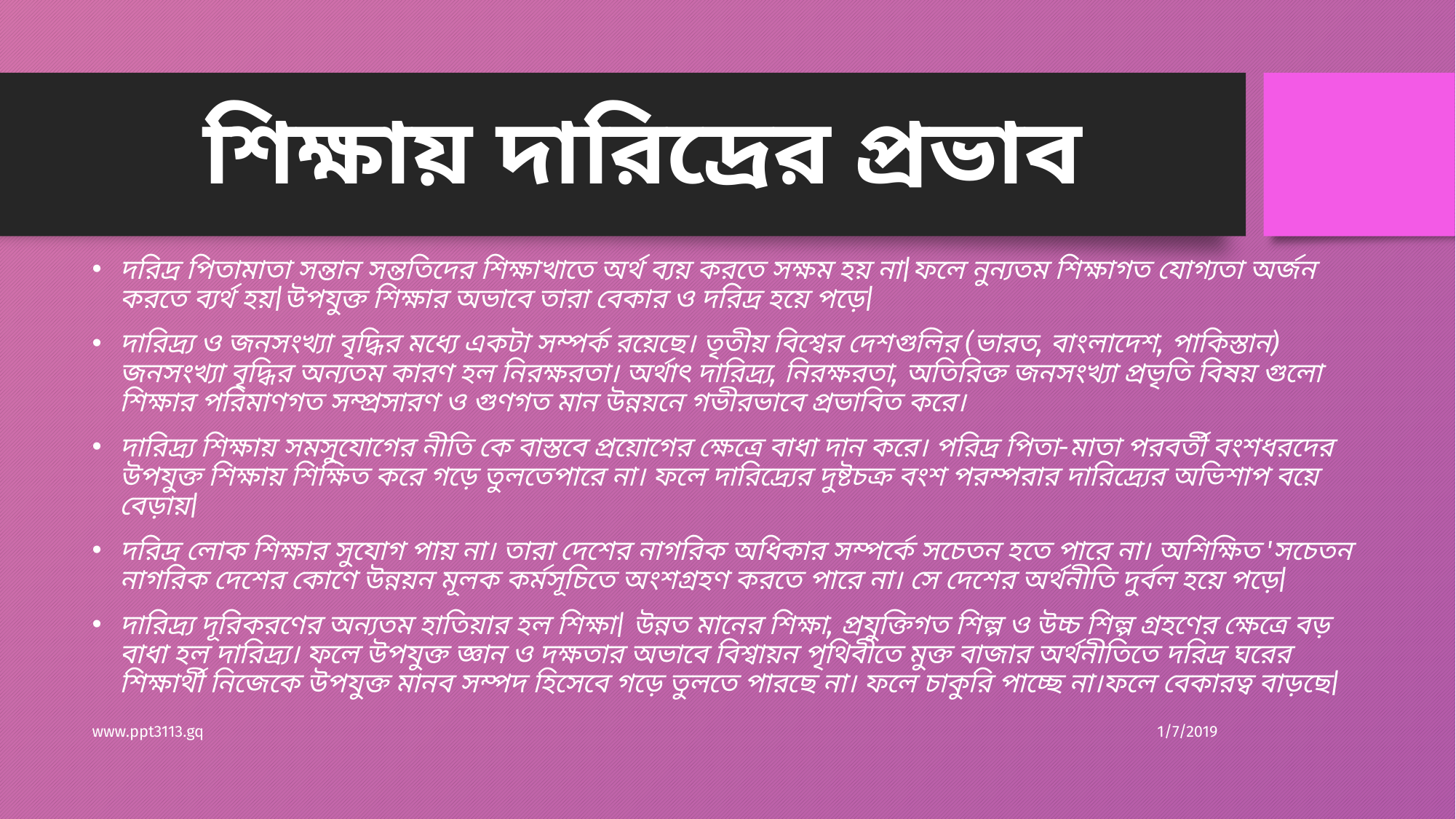

# শিক্ষায় দারিদ্রের প্রভাব
দরিদ্র পিতামাতা সন্তান সন্ততিদের শিক্ষাখাতে অর্থ ব্যয় করতে সক্ষম হয় না|ফলে নুন্যতম শিক্ষাগত যোগ্যতা অর্জন করতে ব্যর্থ হয়|উপযুক্ত শিক্ষার অভাবে তারা বেকার ও দরিদ্র হয়ে পড়ে|
দারিদ্র্য ও জনসংখ্যা বৃদ্ধির মধ্যে একটা সম্পর্ক রয়েছে। তৃতীয় বিশ্বের দেশগুলির (ভারত, বাংলাদেশ, পাকিস্তান) জনসংখ্যা বৃদ্ধির অন্যতম কারণ হল নিরক্ষরতা। অর্থাৎ দারিদ্র্য, নিরক্ষরতা, অতিরিক্ত জনসংখ্যা প্রভৃতি বিষয় গুলো শিক্ষার পরিমাণগত সম্প্রসারণ ও গুণগত মান উন্নয়নে গভীরভাবে প্রভাবিত করে।
দারিদ্র্য শিক্ষায় সমসুযোগের নীতি কে বাস্তবে প্রয়োগের ক্ষেত্রে বাধা দান করে। পরিদ্র পিতা-মাতা পরবর্তী বংশধরদের উপযুক্ত শিক্ষায় শিক্ষিত করে গড়ে তুলতেপারে না। ফলে দারিদ্র্যের দুষ্টচক্র বংশ পরম্পরার দারিদ্র্যের অভিশাপ বয়ে বেড়ায়|
দরিদ্র লোক শিক্ষার সুযোগ পায় না। তারা দেশের নাগরিক অধিকার সম্পর্কে সচেতন হতে পারে না। অশিক্ষিত 'সচেতন নাগরিক দেশের কোণে উন্নয়ন মূলক কর্মসূচিতে অংশগ্রহণ করতে পারে না। সে দেশের অর্থনীতি দুর্বল হয়ে পড়ে|
দারিদ্র্য দূরিকরণের অন্যতম হাতিয়ার হল শিক্ষা| উন্নত মানের শিক্ষা, প্রযুক্তিগত শিল্প ও উচ্চ শিল্প গ্রহণের ক্ষেত্রে বড় বাধা হল দারিদ্র্য। ফলে উপযুক্ত জ্ঞান ও দক্ষতার অভাবে বিশ্বায়ন পৃথিবীতে মুক্ত বাজার অর্থনীতিতে দরিদ্র ঘরের শিক্ষার্থী নিজেকে উপযুক্ত মানব সম্পদ হিসেবে গড়ে তুলতে পারছে না। ফলে চাকুরি পাচ্ছে না।ফলে বেকারত্ব বাড়ছে|
1/7/2019
www.ppt3113.gq